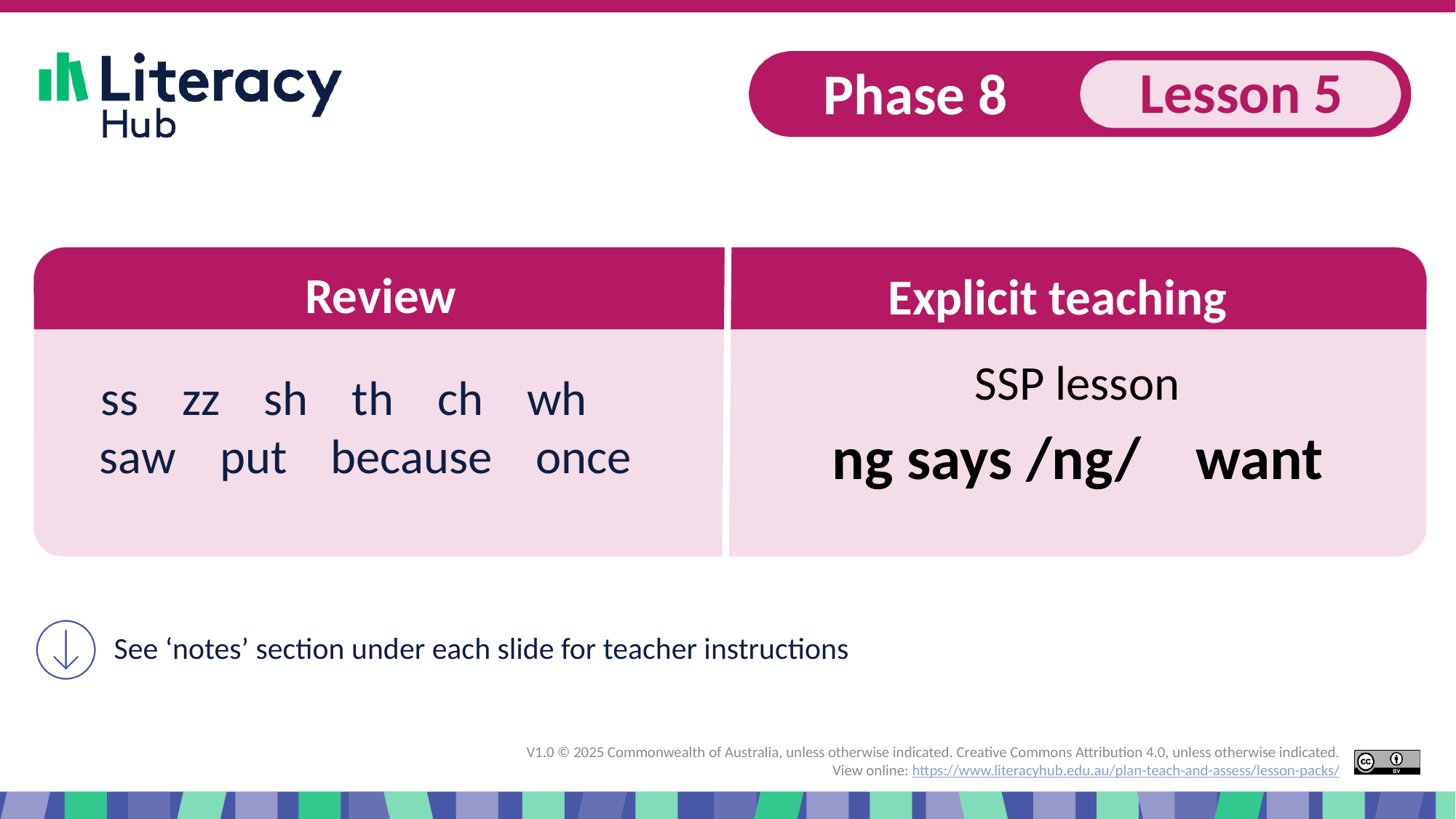

# Slide 1 Start of presentation, sh says /sh/
SSP lesson
ss    zz    sh    th    ch    wh
saw    put    because    once

ng says /ng/    want